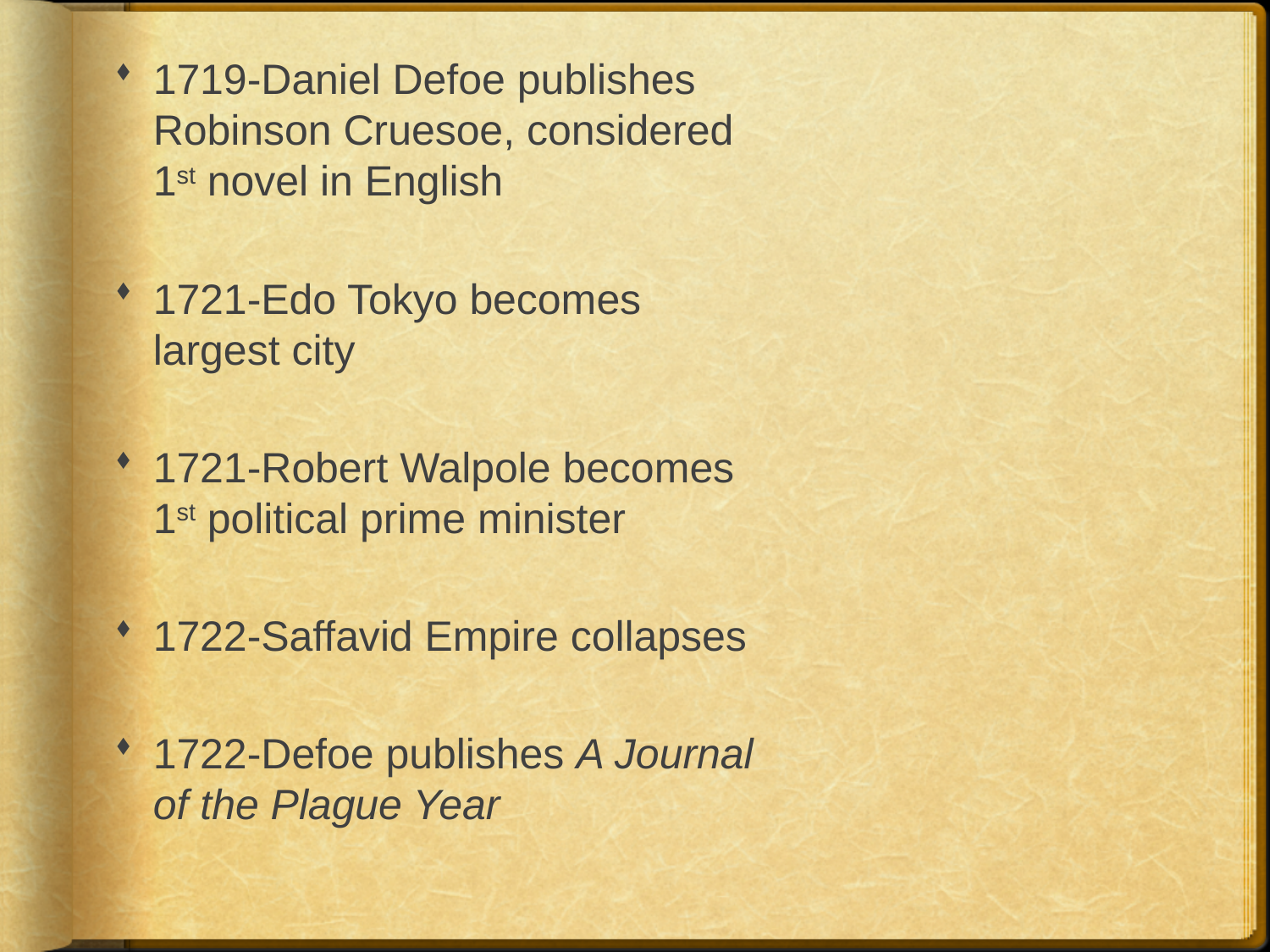

1719-Daniel Defoe publishes Robinson Cruesoe, considered 1st novel in English
1721-Edo Tokyo becomes largest city
1721-Robert Walpole becomes 1st political prime minister
1722-Saffavid Empire collapses
1722-Defoe publishes A Journal of the Plague Year